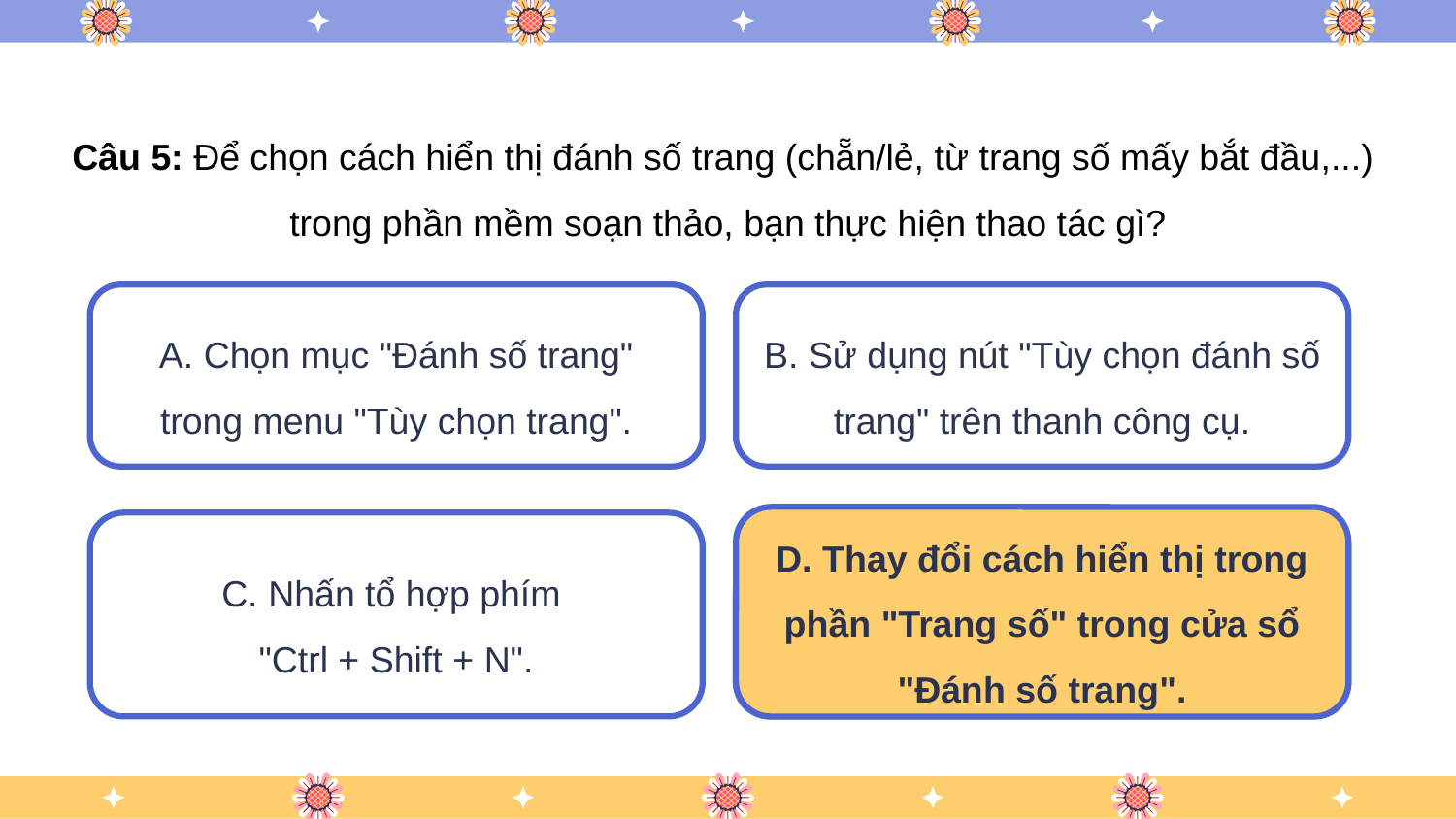

Câu 5: Để chọn cách hiển thị đánh số trang (chẵn/lẻ, từ trang số mấy bắt đầu,...)
trong phần mềm soạn thảo, bạn thực hiện thao tác gì?
A. Chọn mục "Đánh số trang" trong menu "Tùy chọn trang".
B. Sử dụng nút "Tùy chọn đánh số trang" trên thanh công cụ.
D. Thay đổi cách hiển thị trong phần "Trang số" trong cửa sổ "Đánh số trang".
C. Nhấn tổ hợp phím
"Ctrl + Shift + N".
D. Thay đổi cách hiển thị trong phần "Trang số" trong cửa sổ "Đánh số trang".